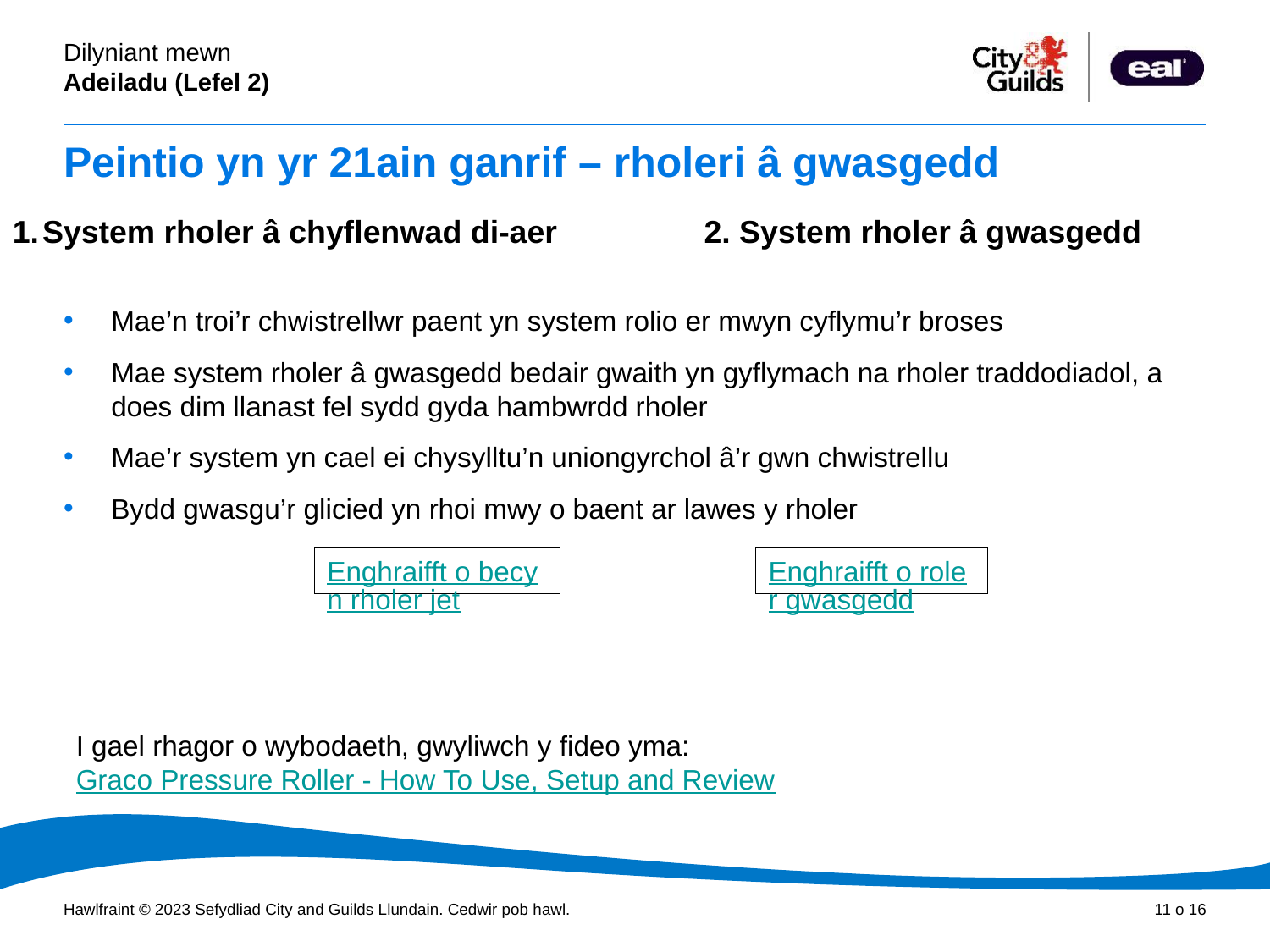

# Peintio yn yr 21ain ganrif – rholeri â gwasgedd
System rholer â chyflenwad di-aer 	   2. System rholer â gwasgedd
Mae’n troi’r chwistrellwr paent yn system rolio er mwyn cyflymu’r broses
Mae system rholer â gwasgedd bedair gwaith yn gyflymach na rholer traddodiadol, a does dim llanast fel sydd gyda hambwrdd rholer
Mae’r system yn cael ei chysylltu’n uniongyrchol â’r gwn chwistrellu
Bydd gwasgu’r glicied yn rhoi mwy o baent ar lawes y rholer
Enghraifft o becyn rholer jet
Enghraifft o roler gwasgedd
I gael rhagor o wybodaeth, gwyliwch y fideo yma: Graco Pressure Roller - How To Use, Setup and Review